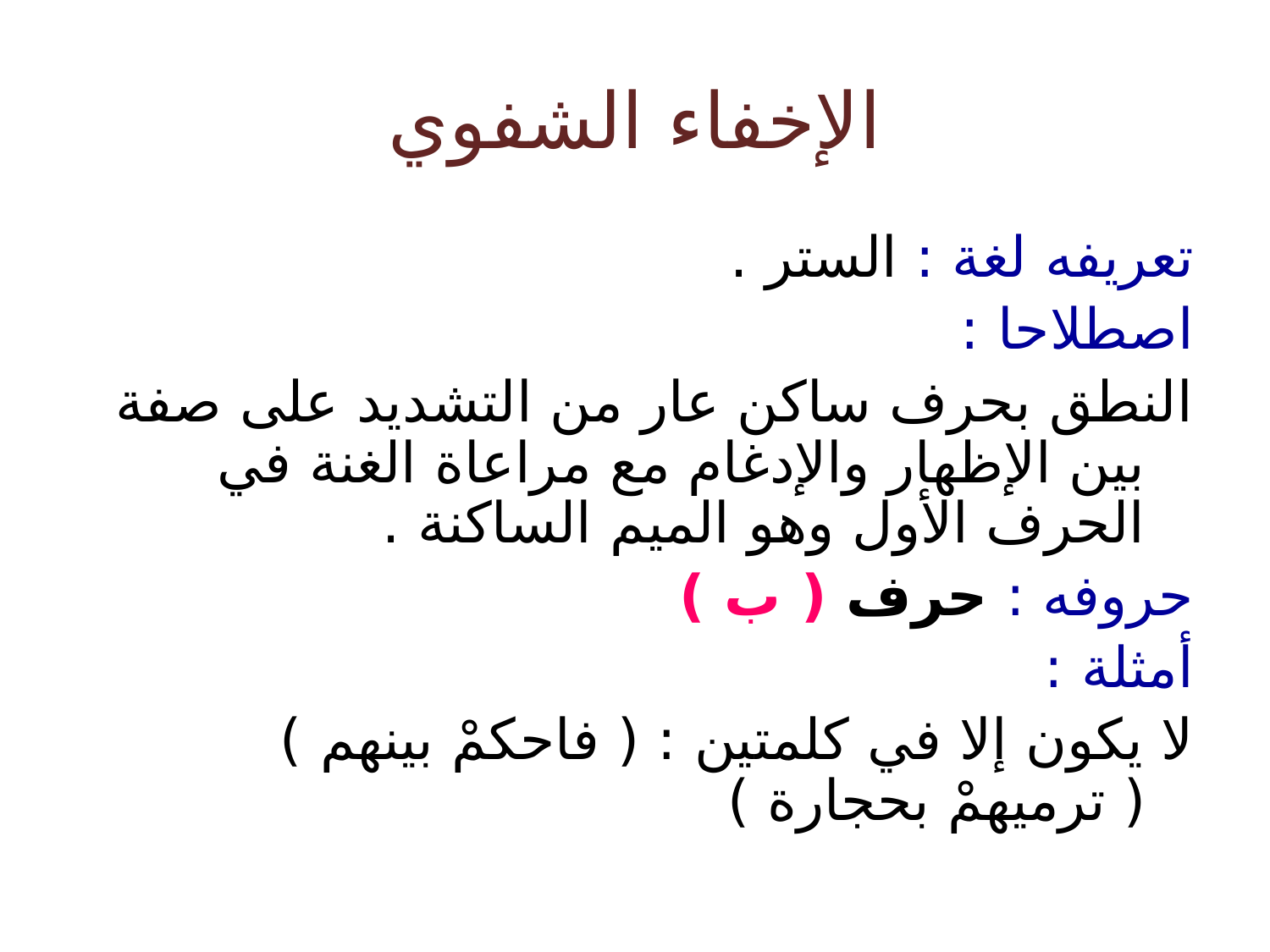

# الإخفاء الشفوي
تعريفه لغة : الستر .
اصطلاحا :
النطق بحرف ساكن عار من التشديد على صفة بين الإظهار والإدغام مع مراعاة الغنة في الحرف الأول وهو الميم الساكنة .
حروفه : حرف ( ب )
أمثلة :
لا يكون إلا في كلمتين : ( فاحكمْ بينهم ) ( ترميهمْ بحجارة )